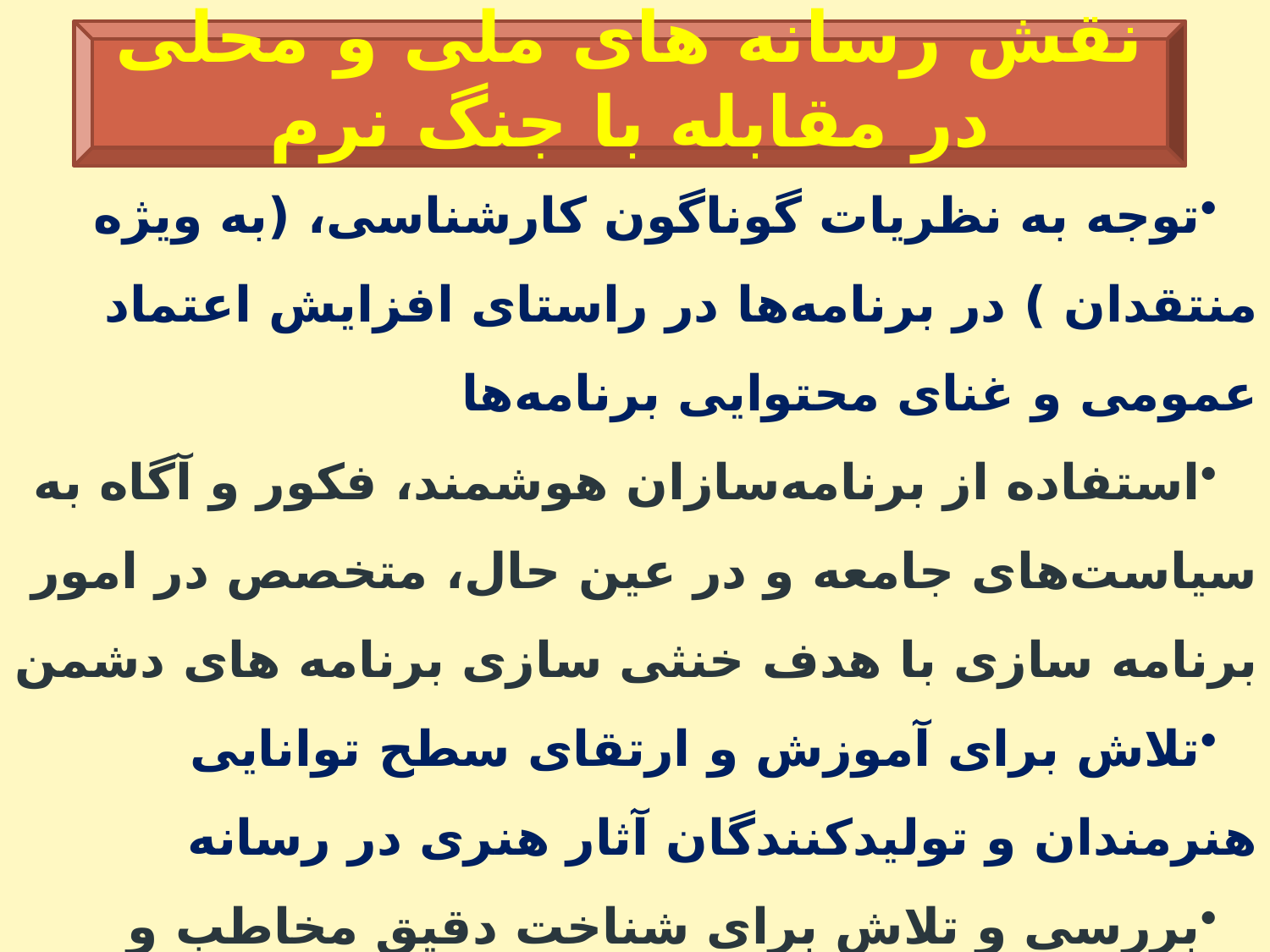

توجه به نظریات گوناگون کارشناسی، (به ویژه منتقدان ) در برنامه‌ها در راستای افزایش اعتماد عمومی و غنای محتوایی برنامه‌ها
استفاده از برنامه‌سازان هوشمند، فکور و آگاه به سیاست‌های جامعه و در عین حال، متخصص در امور برنامه سازی با هدف خنثی سازی برنامه های دشمن
تلاش برای آموزش و ارتقای سطح توانایی هنرمندان و تولیدکنندگان آثار هنری در رسانه
بررسی و تلاش برای شناخت دقیق مخاطب و نیازهای او
پرهیز از نگاه تک بعدی و رصد مداوم رسانه‌های غربی در راستای شناخت تاکتیک‌های جاری برای مقابله
تغییر و بازنگری در ساختارهای تولیدات رسانه ای متناسب با نیاز روز جامعه

نقش رسانه های ملی و محلی در مقابله با جنگ نرم